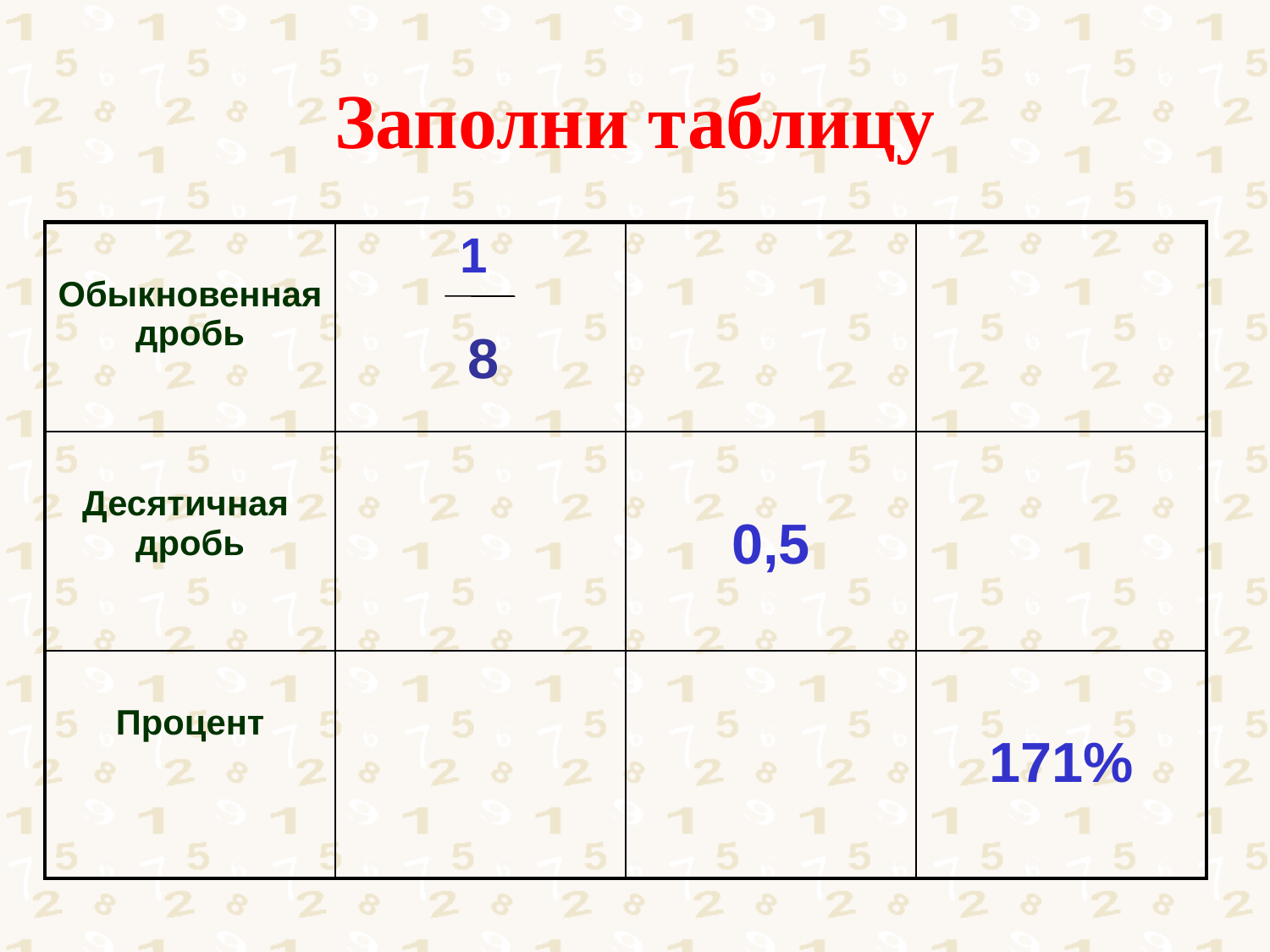

# Заполни таблицу
| Обыкновенная дробь | 1 |  |  |
| --- | --- | --- | --- |
| Десятичная дробь |  | 0,5 |  |
| Процент |  |  | 171% |

8